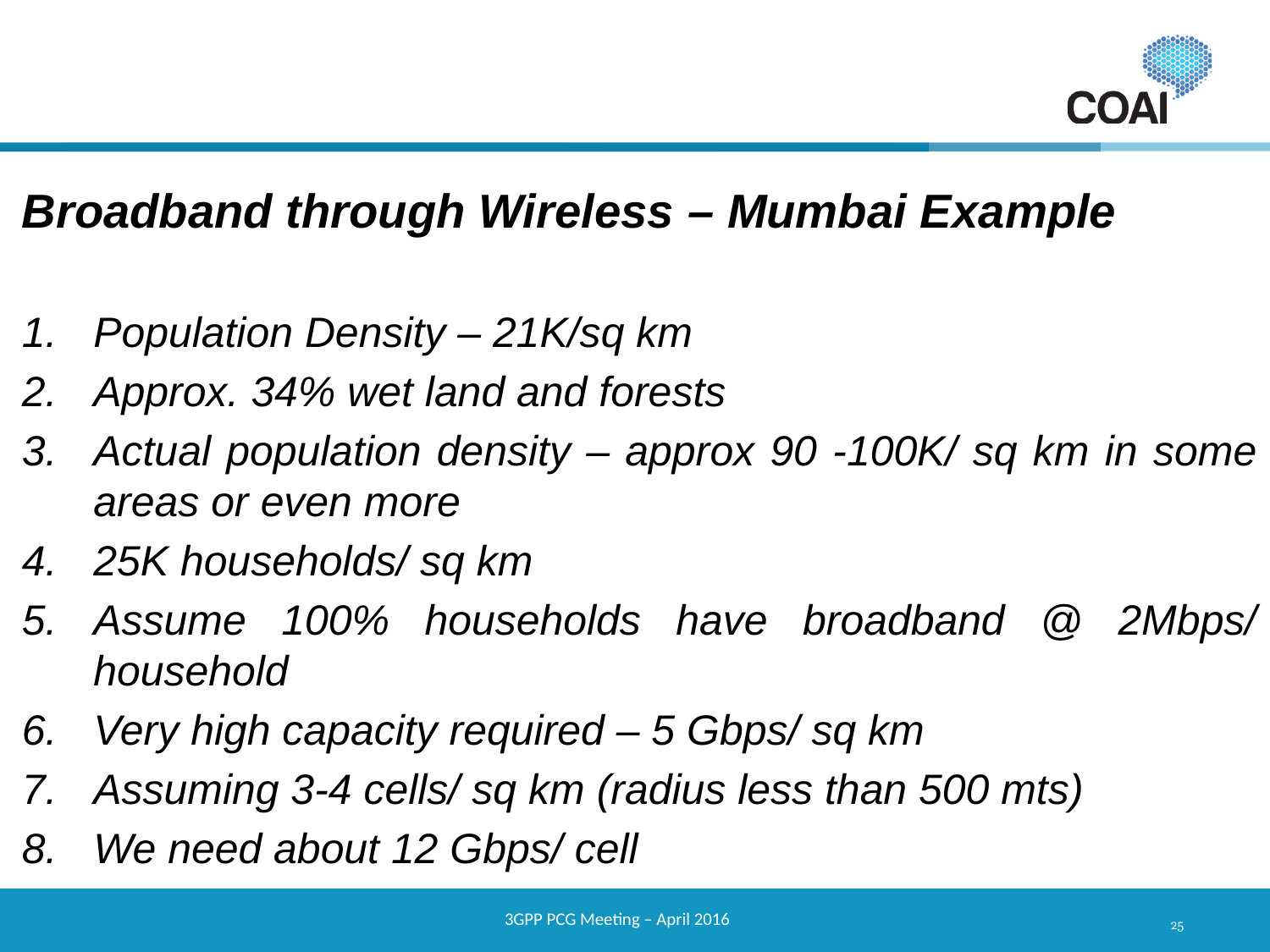

Future Wireless Broadband Demand
Broadband through Wireless – Mumbai Example

Population Density – 21K/sq km
Approx. 34% wet land and forests
Actual population density – approx 90 -100K/ sq km in some areas or even more
25K households/ sq km
Assume 100% households have broadband @ 2Mbps/ household
Very high capacity required – 5 Gbps/ sq km
Assuming 3-4 cells/ sq km (radius less than 500 mts)
We need about 12 Gbps/ cell